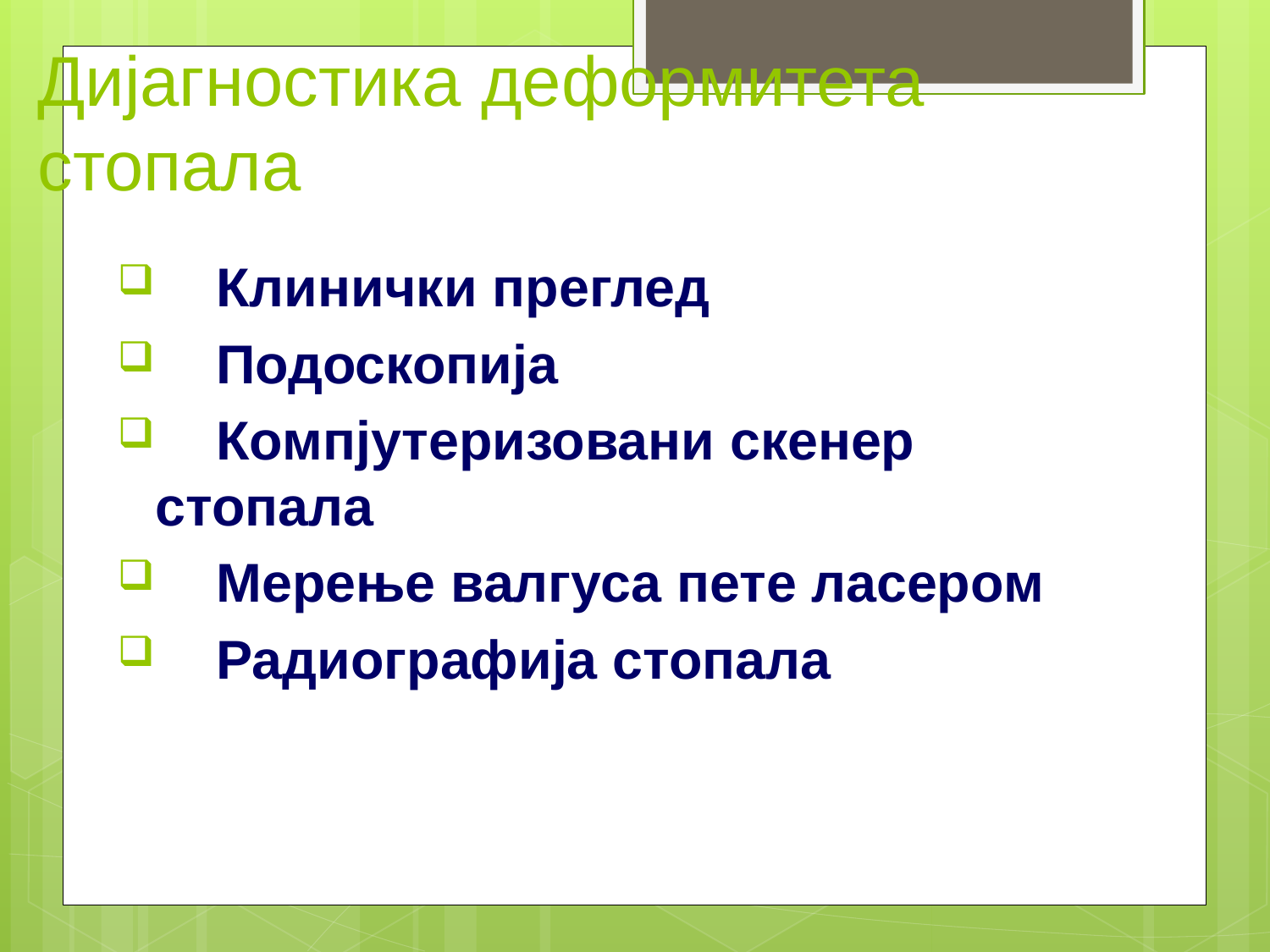

# Дијагностика деформитета стопала
    Клинички преглед
    Подоскопија
    Компјутеризовани скенер  стопала
    Мерење валгуса пете ласером
    Радиографија стопала